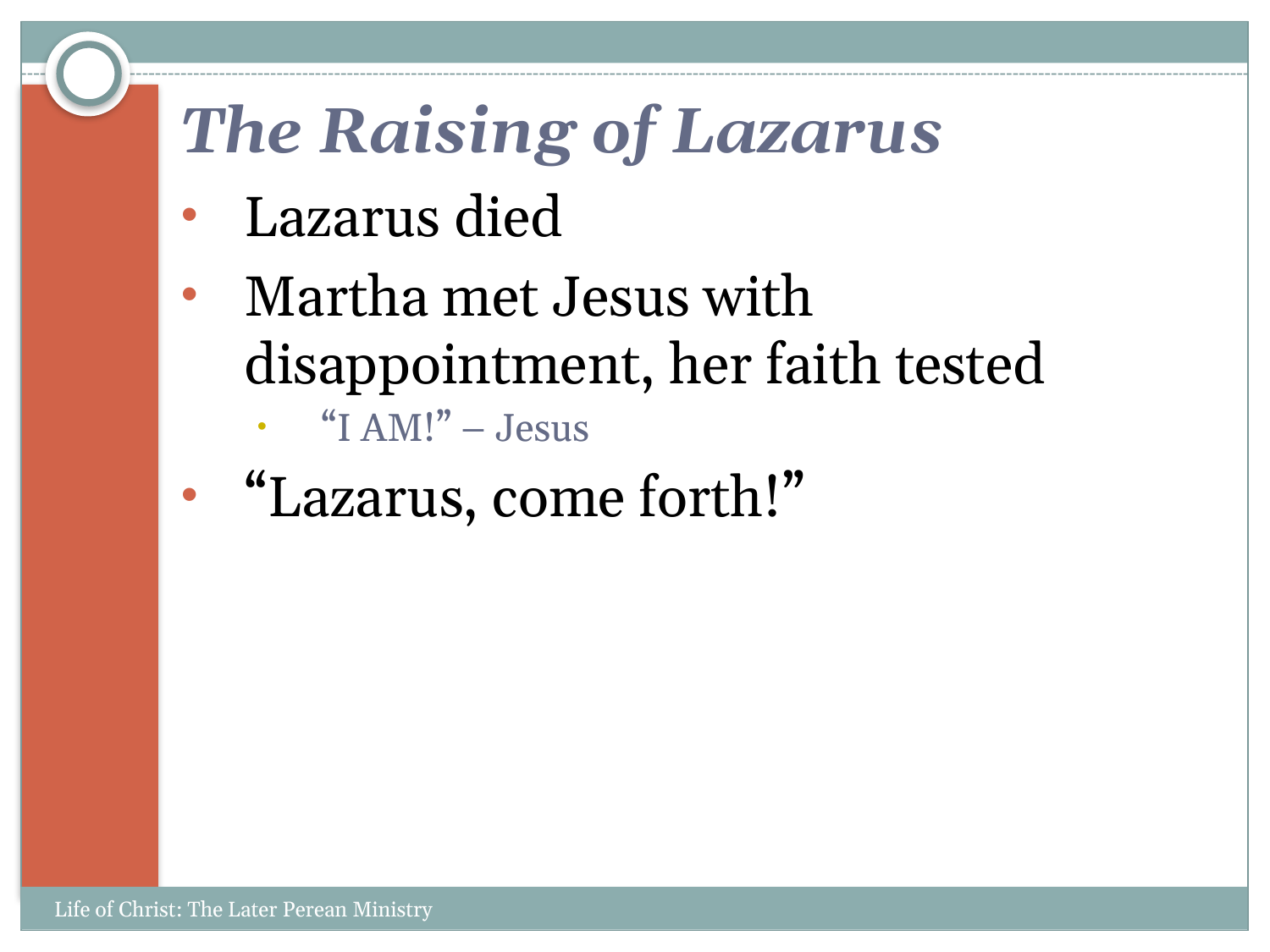

# The Raising of Lazarus
Lazarus died
Martha met Jesus with disappointment, her faith tested
“I AM!” – Jesus
“Lazarus, come forth!”

Life of Christ: The Later Perean Ministry